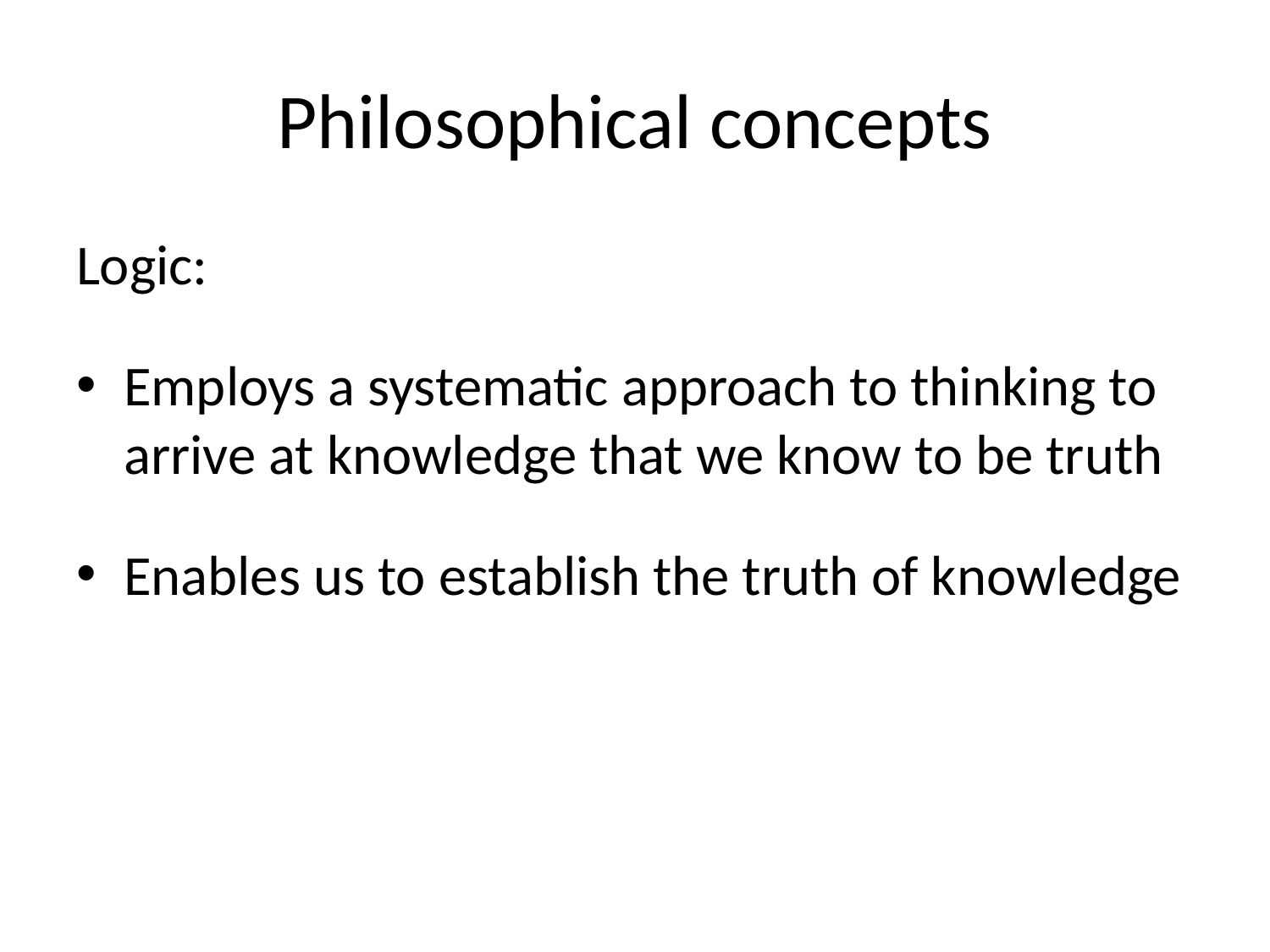

# Philosophical concepts
Logic:
Employs a systematic approach to thinking to arrive at knowledge that we know to be truth
Enables us to establish the truth of knowledge